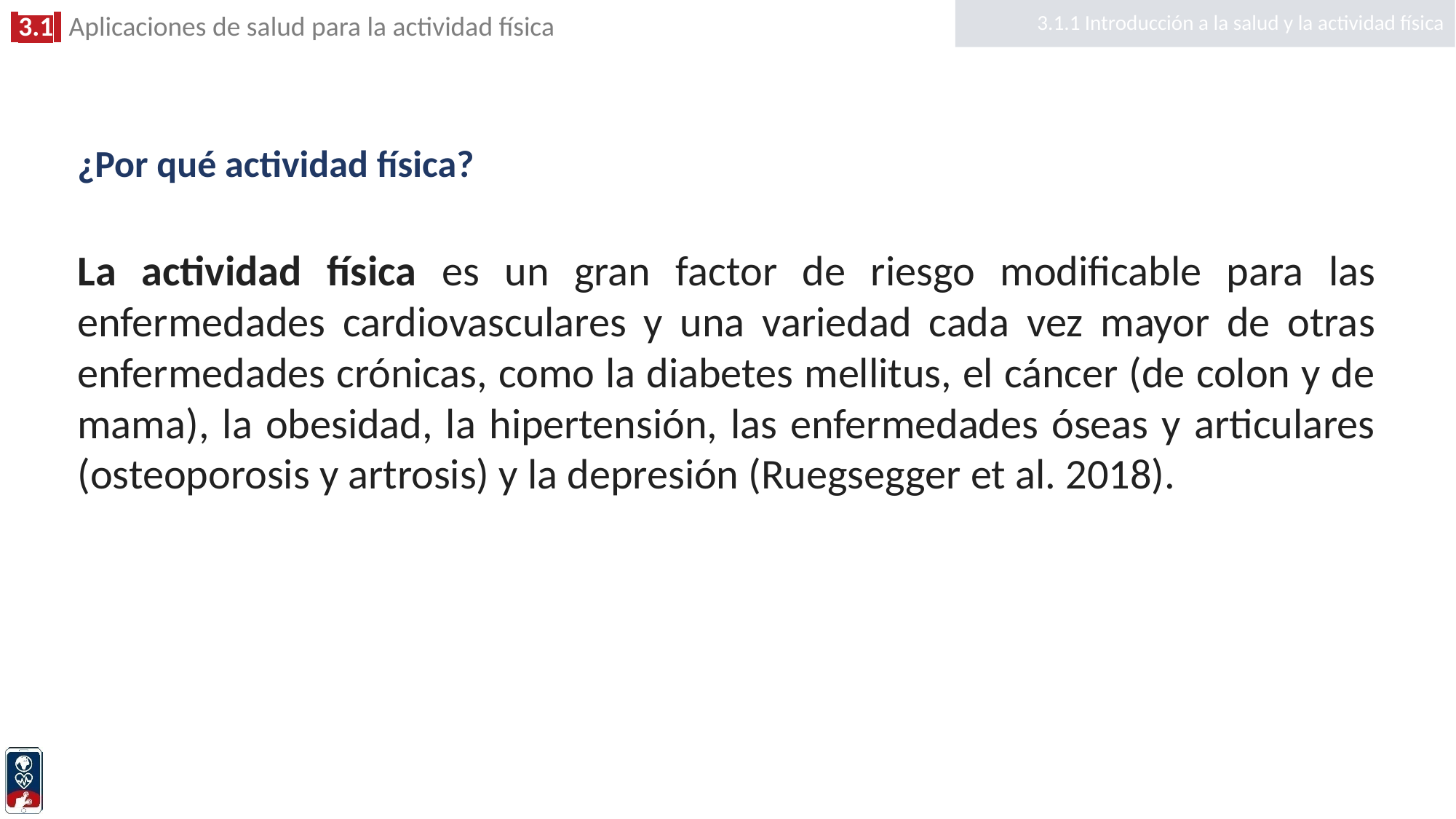

3.1.1 Introducción a la salud y la actividad física
# ¿Por qué actividad física?
La actividad física es un gran factor de riesgo modificable para las enfermedades cardiovasculares y una variedad cada vez mayor de otras enfermedades crónicas, como la diabetes mellitus, el cáncer (de colon y de mama), la obesidad, la hipertensión, las enfermedades óseas y articulares (osteoporosis y artrosis) y la depresión (Ruegsegger et al. 2018).